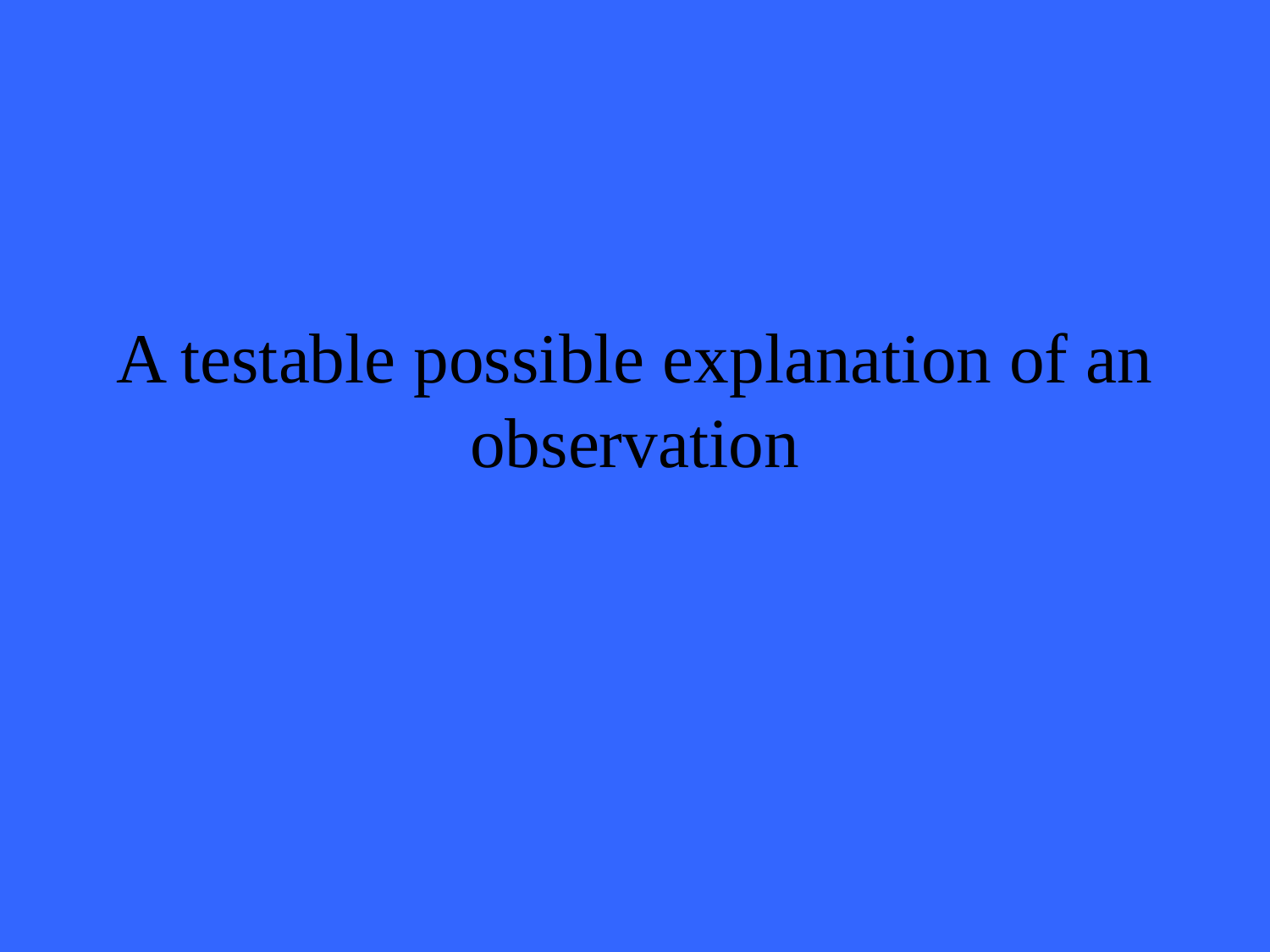

# A testable possible explanation of an observation